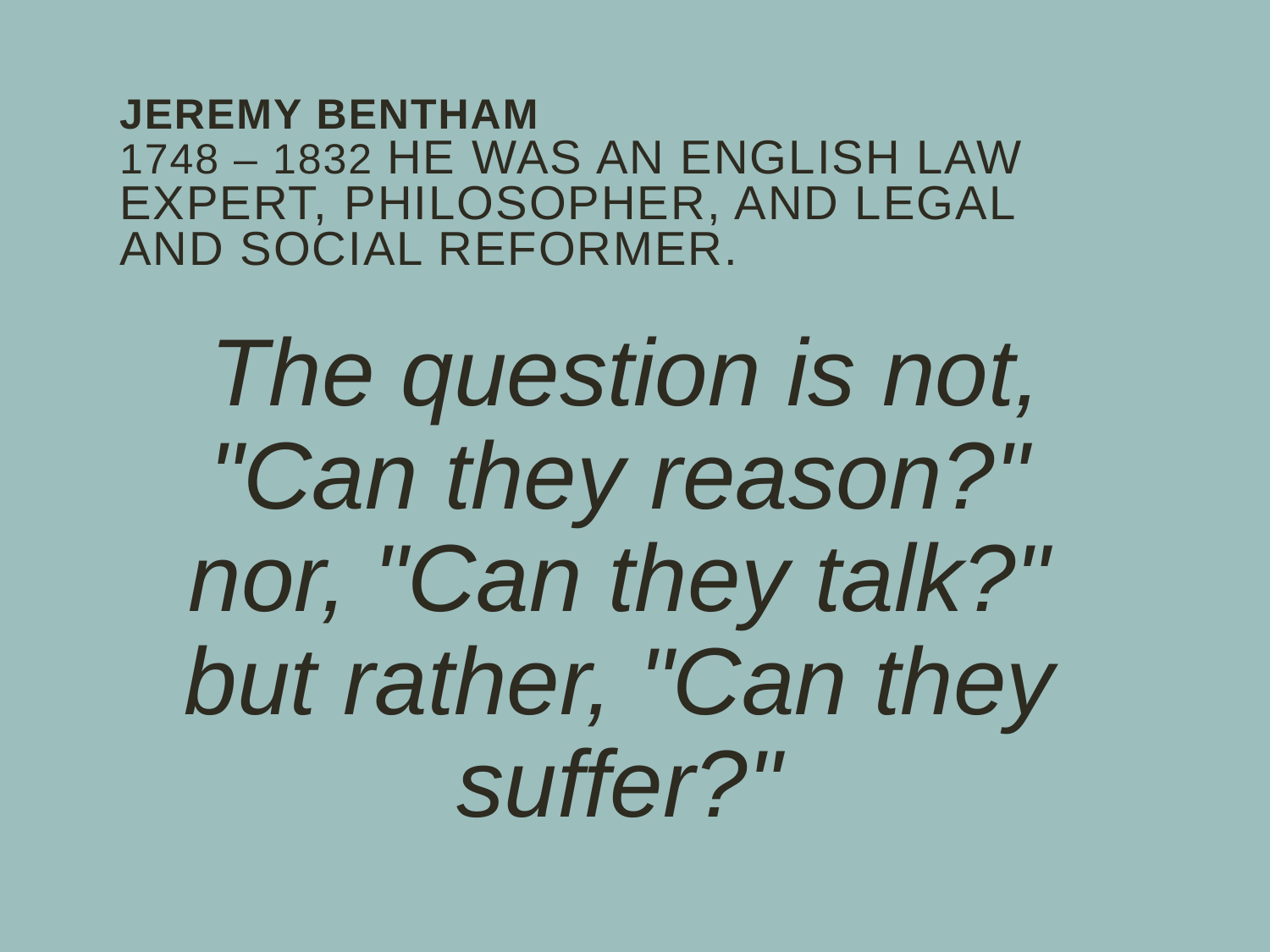

# Jeremy Bentham  1748 – 1832 He was an English law expert, philosopher, and legal and social reformer.
The question is not, "Can they reason?" nor, "Can they talk?" but rather, "Can they suffer?"